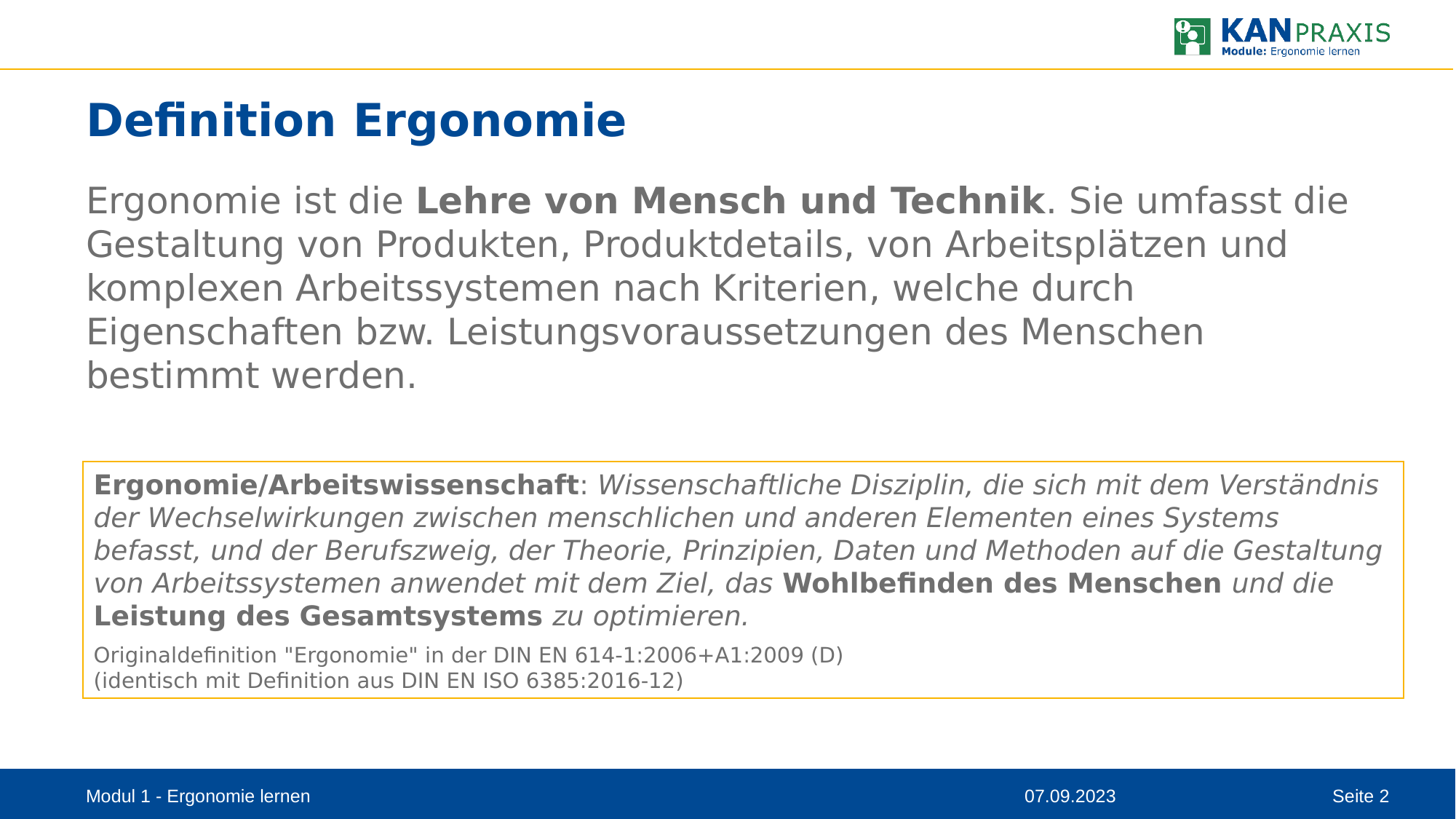

# Definition Ergonomie
Ergonomie ist die Lehre von Mensch und Technik. Sie umfasst die Gestaltung von Produkten, Produktdetails, von Arbeitsplätzen und komplexen Arbeitssystemen nach Kriterien, welche durch Eigenschaften bzw. Leistungsvoraussetzungen des Menschen bestimmt werden.

Ergonomie/Arbeitswissenschaft: Wissenschaftliche Disziplin, die sich mit dem Verständnis der Wechselwirkungen zwischen menschlichen und anderen Elementen eines Systems befasst, und der Berufszweig, der Theorie, Prinzipien, Daten und Methoden auf die Gestaltung von Arbeitssystemen anwendet mit dem Ziel, das Wohlbefinden des Menschen und die Leistung des Gesamtsystems zu optimieren.
Originaldefinition "Ergonomie" in der DIN EN 614-1:2006+A1:2009 (D)
(identisch mit Definition aus DIN EN ISO 6385:2016-12)
Modul 1 - Ergonomie lernen
07.09.2023
Seite 2